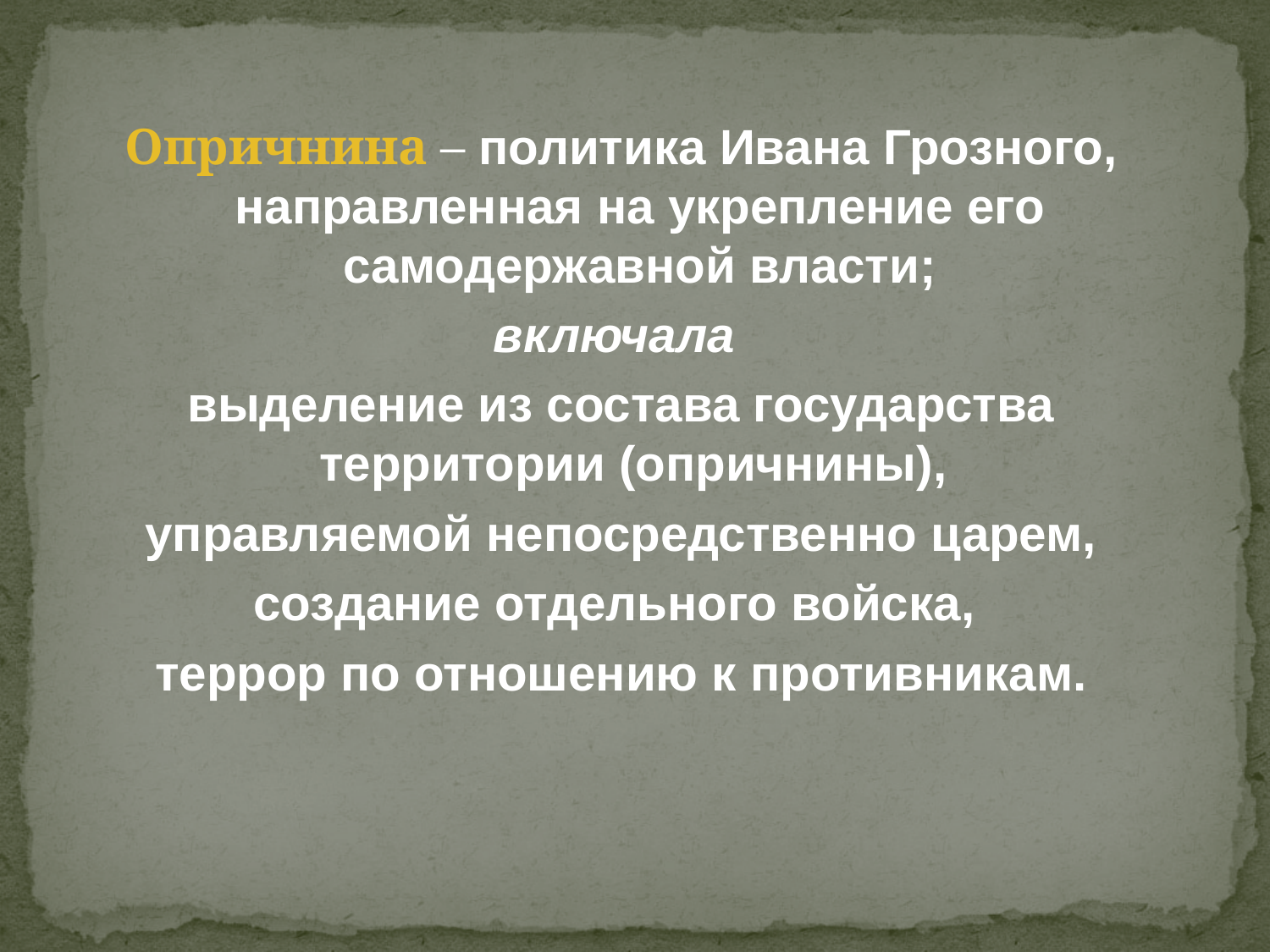

Опричнина – политика Ивана Грозного, направленная на укрепление его самодержавной власти;
включала
выделение из состава государства территории (опричнины),
 управляемой непосредственно царем,
создание отдельного войска,
террор по отношению к противникам.